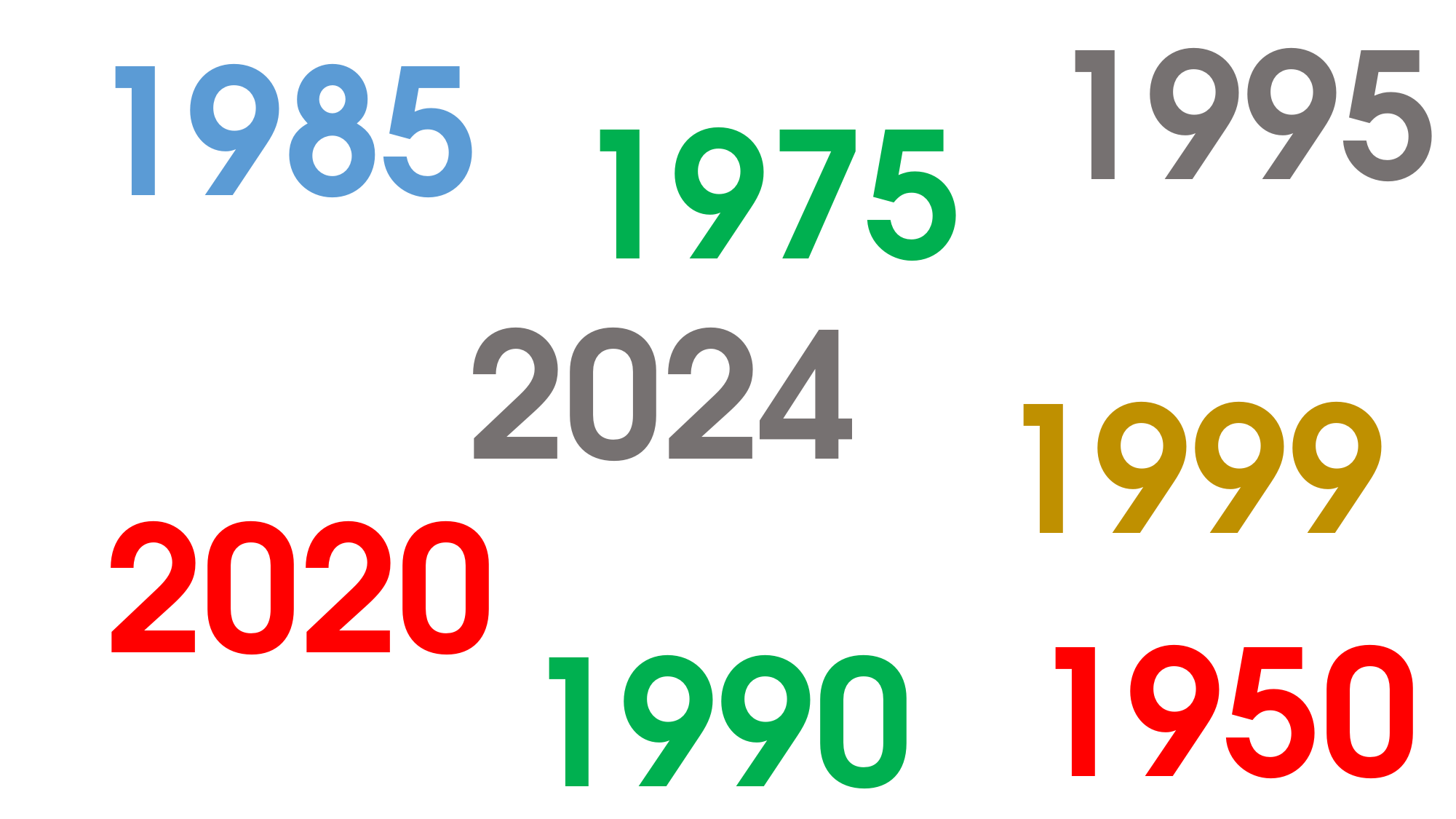

1995
1985
1975
2024
1999
2020
 1950
1990